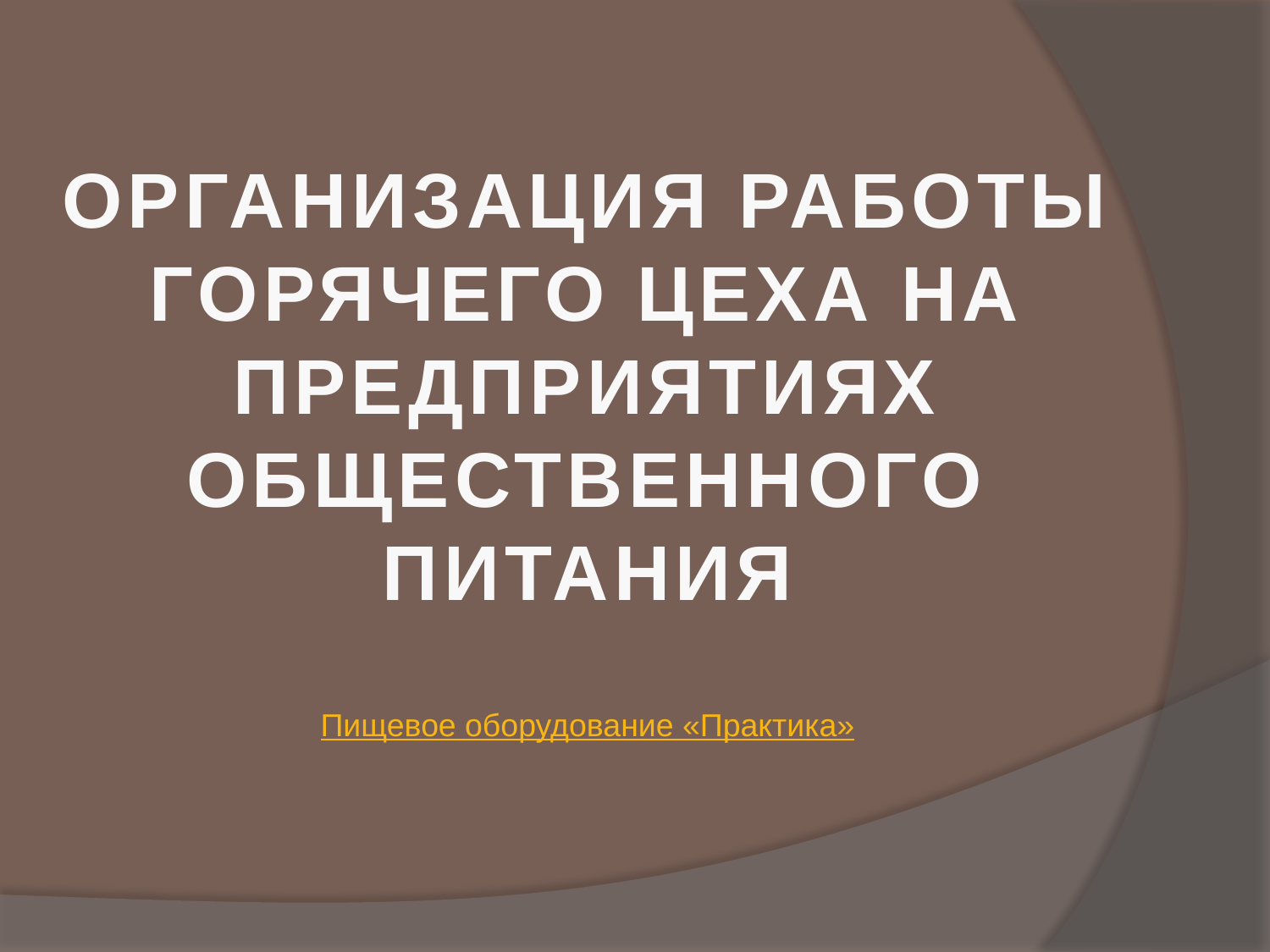

# ОРГАНИЗАЦИЯ РАБОТЫ ГОРЯЧЕГО ЦЕХА НА ПРЕДПРИЯТИЯХ ОБЩЕСТВЕННОГО ПИТАНИЯ
Пищевое оборудование «Практика»